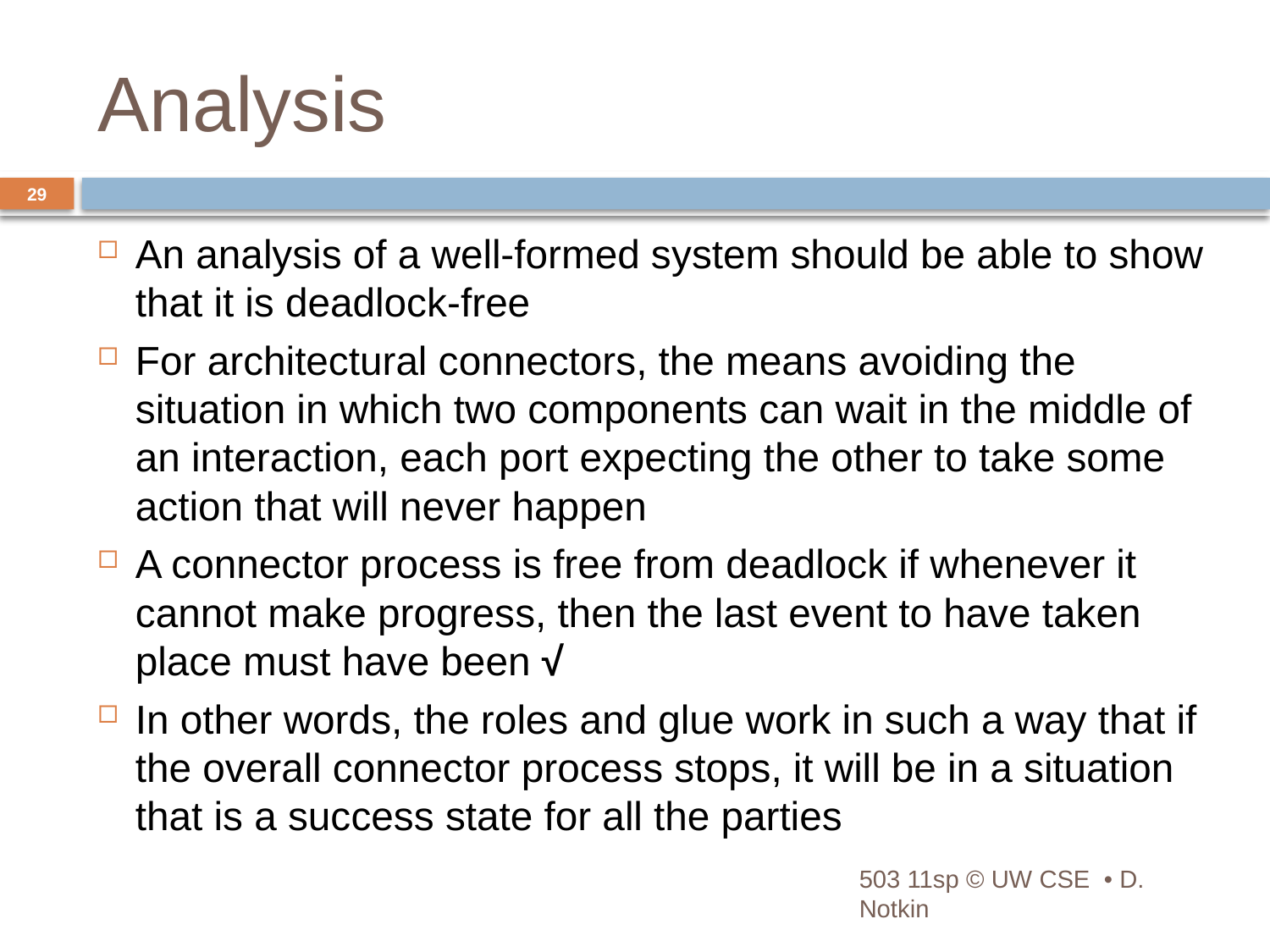

# Analysis
29
An analysis of a well-formed system should be able to show that it is deadlock-free
For architectural connectors, the means avoiding the situation in which two components can wait in the middle of an interaction, each port expecting the other to take some action that will never happen
A connector process is free from deadlock if whenever it cannot make progress, then the last event to have taken place must have been √
In other words, the roles and glue work in such a way that if the overall connector process stops, it will be in a situation that is a success state for all the parties
503 11sp © UW CSE  • D. Notkin